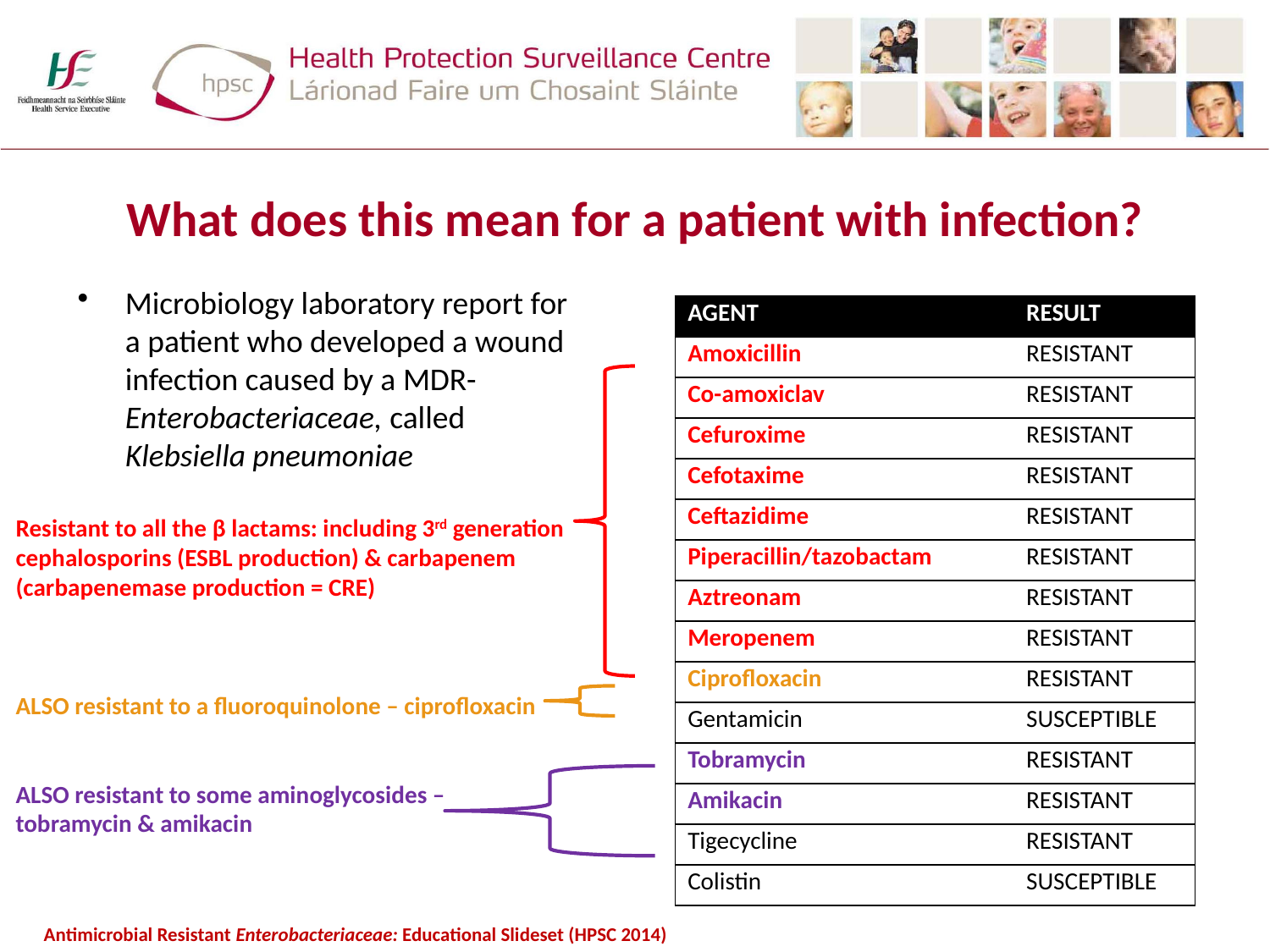

# What does this mean for a patient with infection?
Microbiology laboratory report for a patient who developed a wound infection caused by a MDR-Enterobacteriaceae, called Klebsiella pneumoniae
| AGENT | RESULT |
| --- | --- |
| Amoxicillin | RESISTANT |
| Co-amoxiclav | RESISTANT |
| Cefuroxime | RESISTANT |
| Cefotaxime | RESISTANT |
| Ceftazidime | RESISTANT |
| Piperacillin/tazobactam | RESISTANT |
| Aztreonam | RESISTANT |
| Meropenem | RESISTANT |
| Ciprofloxacin | RESISTANT |
| Gentamicin | SUSCEPTIBLE |
| Tobramycin | RESISTANT |
| Amikacin | RESISTANT |
| Tigecycline | RESISTANT |
| Colistin | SUSCEPTIBLE |

Resistant to all the β lactams: including 3rd generation
cephalosporins (ESBL production) & carbapenem
(carbapenemase production = CRE)

ALSO resistant to a fluoroquinolone – ciprofloxacin

ALSO resistant to some aminoglycosides –
tobramycin & amikacin

Antimicrobial Resistant Enterobacteriaceae: Educational Slideset (HPSC 2014)